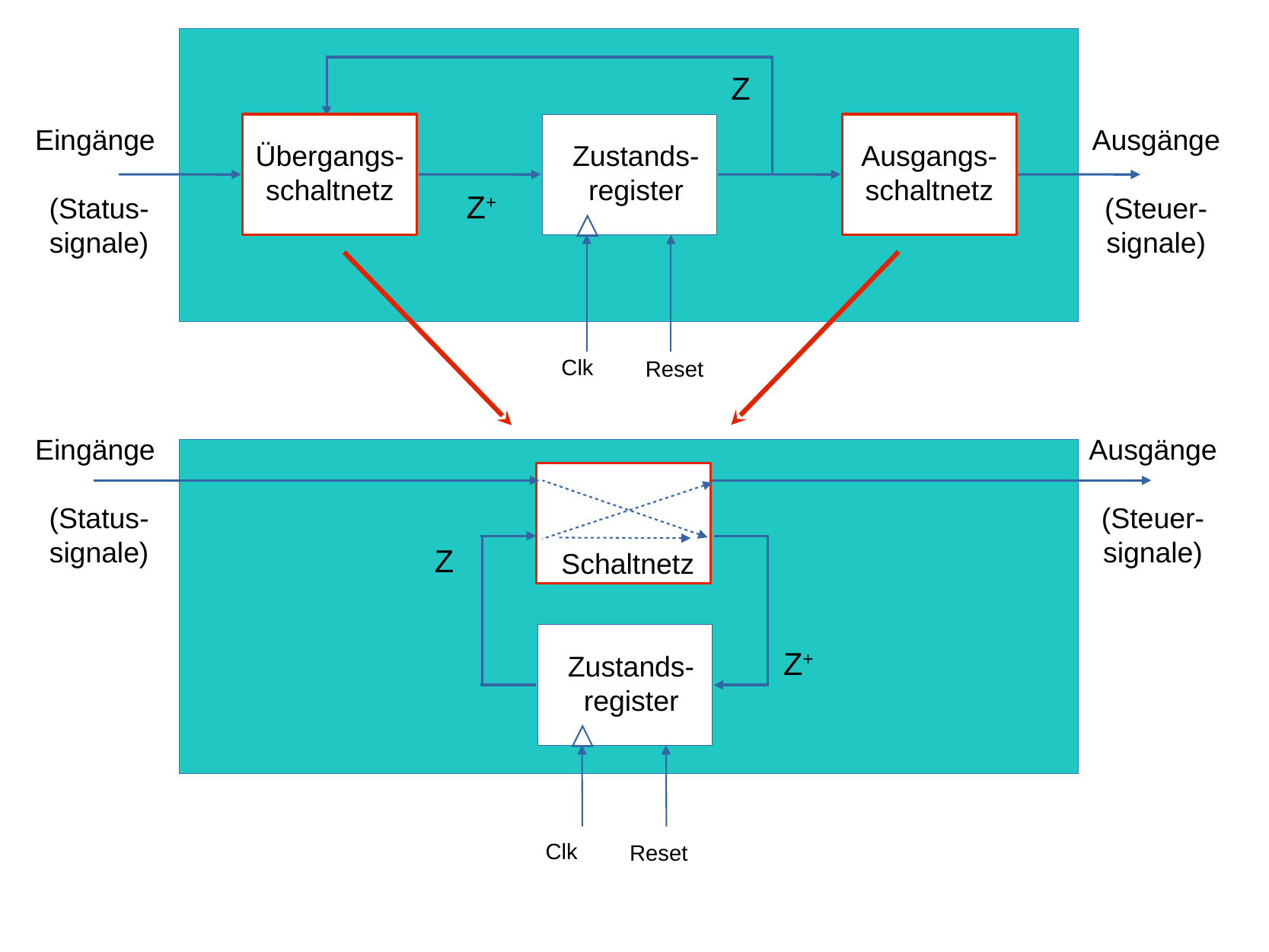

Z

Eingänge

(Status-signale)
Ausgänge

(Steuer-signale)
Übergangs-schaltnetz
Zustands-register
Ausgangs-schaltnetz

Z+

Clk
Reset
Eingänge

(Status-signale)
Ausgänge

(Steuer-signale)

Z

Schaltnetz

Z+
Zustands-register

Clk
Reset